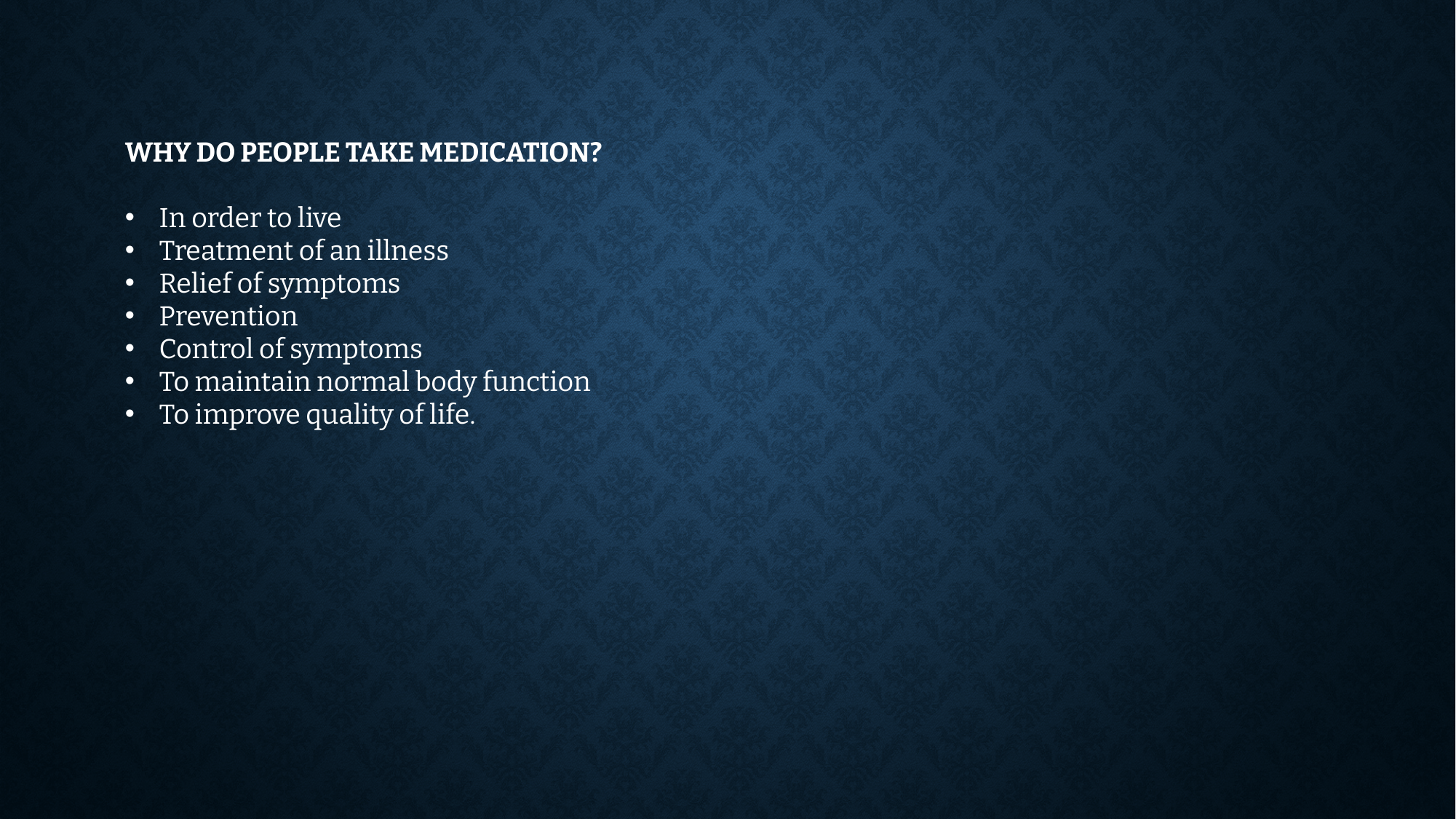

WHY DO PEOPLE TAKE MEDICATION?

In order to live
Treatment of an illness
Relief of symptoms
Prevention
Control of symptoms
To maintain normal body function
To improve quality of life.